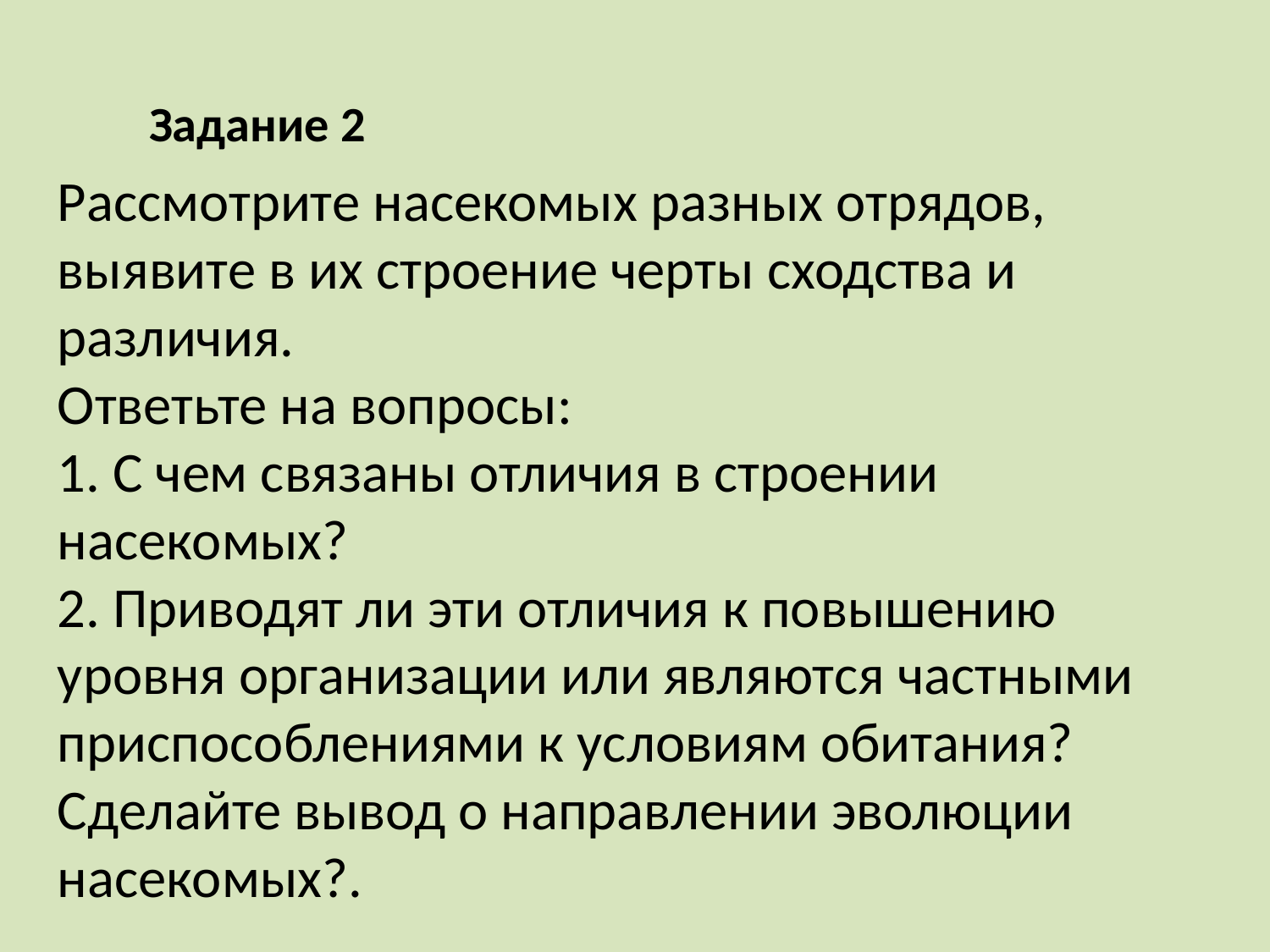

Задание 2
Рассмотрите насекомых разных отрядов,
выявите в их строение черты сходства и различия.
Ответьте на вопросы:
1. С чем связаны отличия в строении насекомых?
2. Приводят ли эти отличия к повышению уровня организации или являются частными приспособлениями к условиям обитания?
Сделайте вывод о направлении эволюции насекомых?.